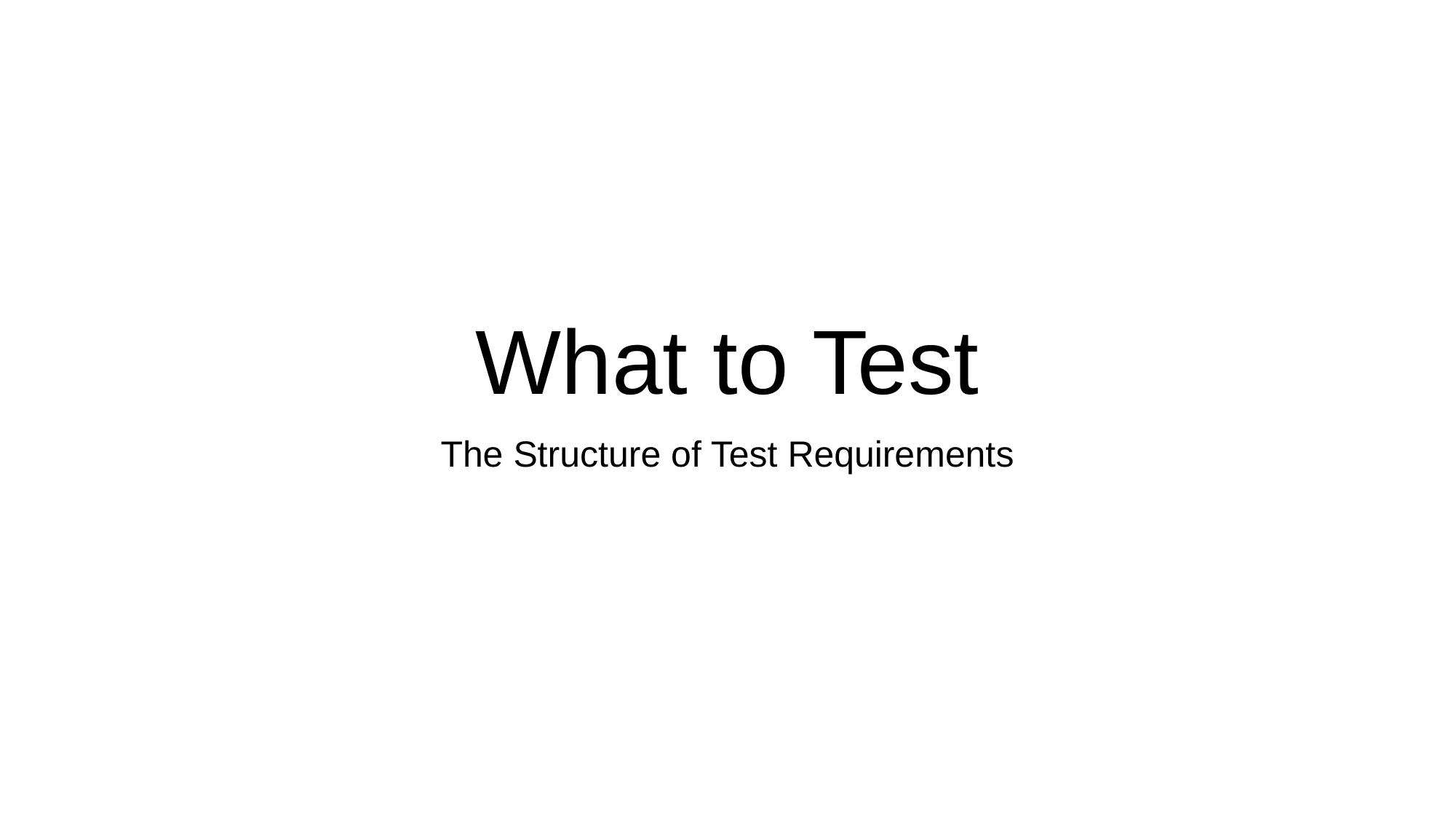

# What to Test
The Structure of Test Requirements